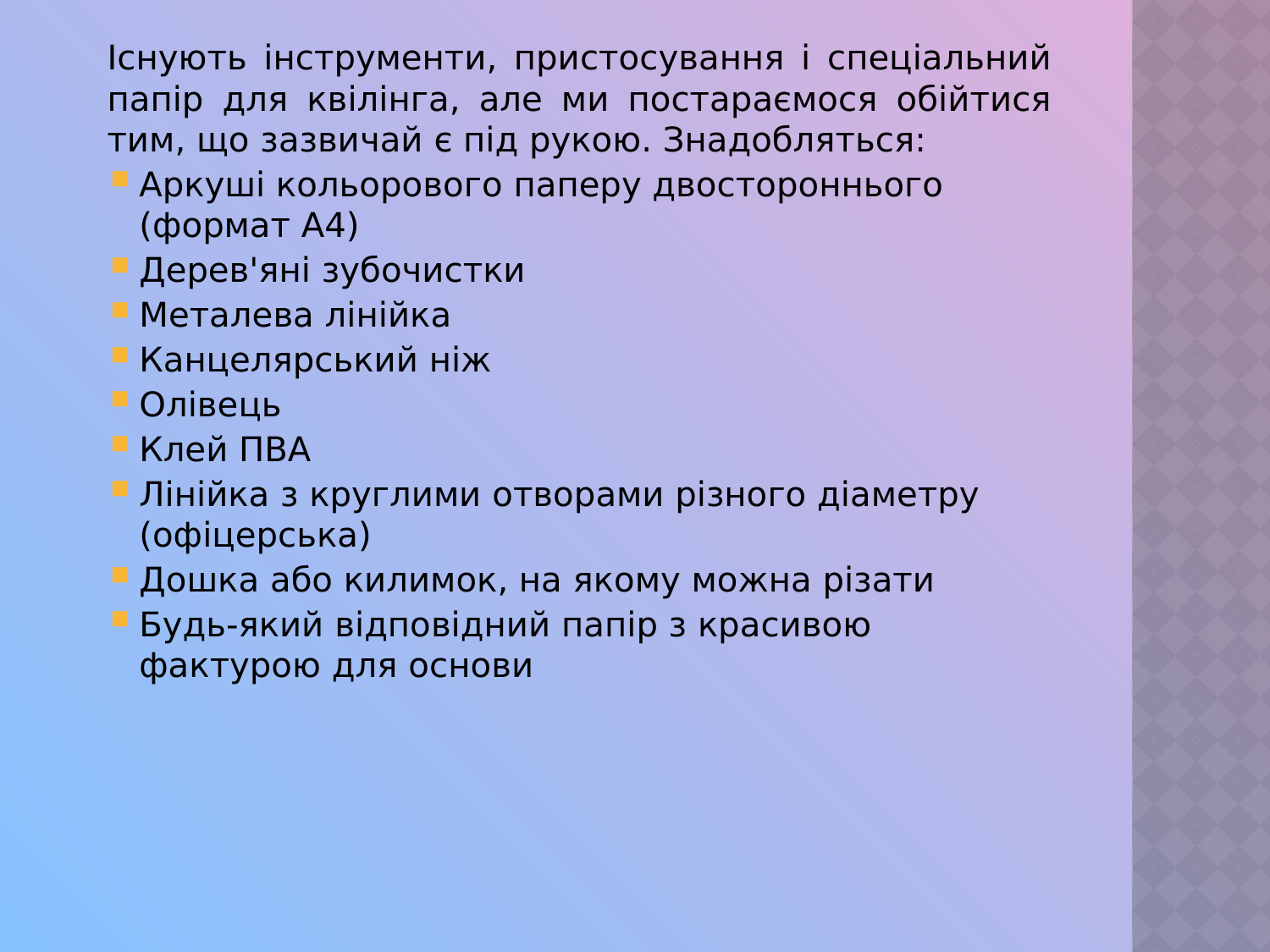

Існують інструменти, пристосування і спеціальний папір для квілінга, але ми постараємося обійтися тим, що зазвичай є під рукою. Знадобляться:
Аркуші кольорового паперу двостороннього (формат А4)
Дерев'яні зубочистки
Металева лінійка
Канцелярський ніж
Олівець
Клей ПВА
Лінійка з круглими отворами різного діаметру (офіцерська)
Дошка або килимок, на якому можна різати
Будь-який відповідний папір з красивою фактурою для основи